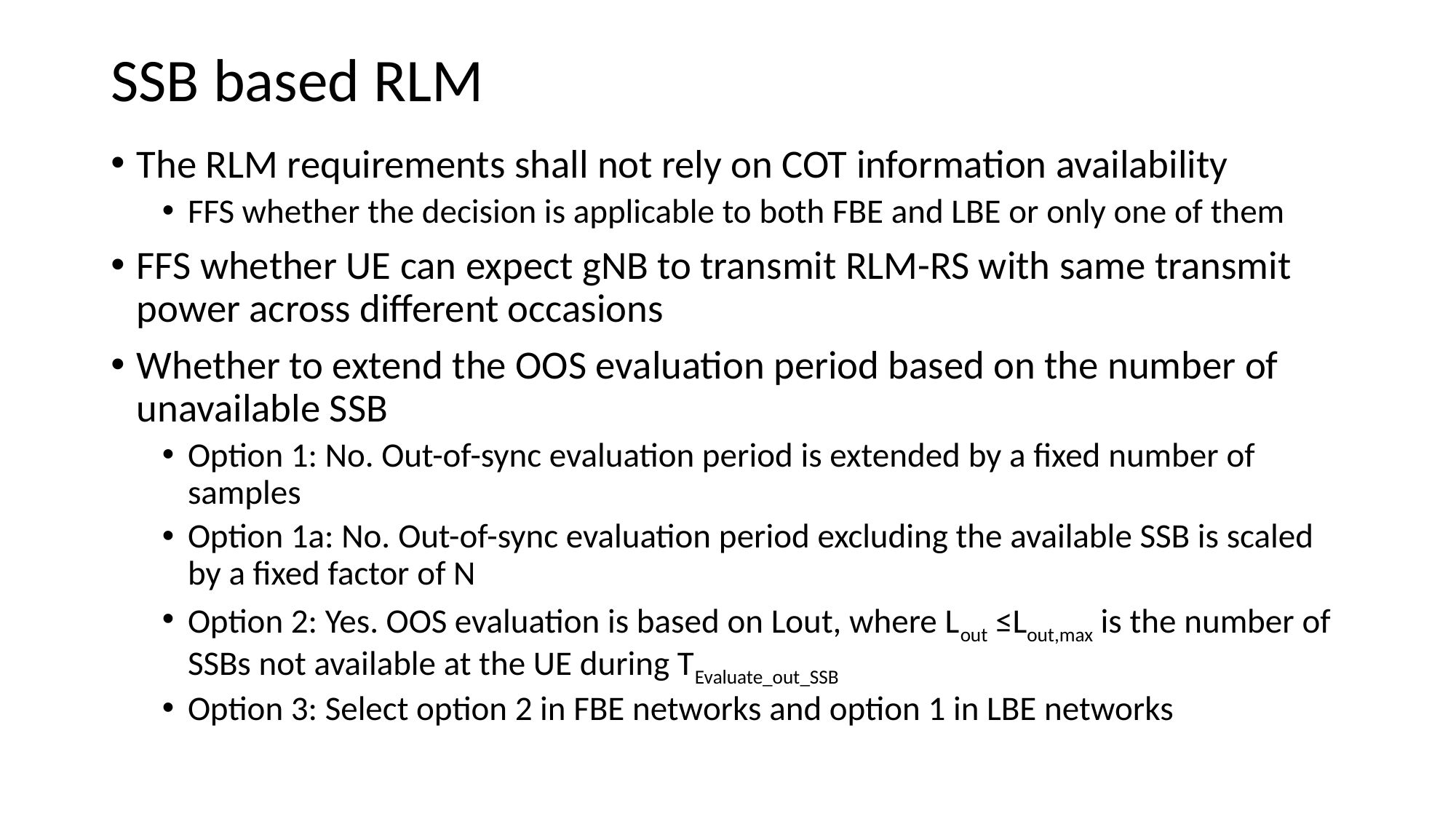

# SSB based RLM
The RLM requirements shall not rely on COT information availability
FFS whether the decision is applicable to both FBE and LBE or only one of them
FFS whether UE can expect gNB to transmit RLM-RS with same transmit power across different occasions
Whether to extend the OOS evaluation period based on the number of unavailable SSB
Option 1: No. Out-of-sync evaluation period is extended by a fixed number of samples
Option 1a: No. Out-of-sync evaluation period excluding the available SSB is scaled by a fixed factor of N
Option 2: Yes. OOS evaluation is based on Lout, where Lout ≤Lout,max is the number of SSBs not available at the UE during TEvaluate_out_SSB
Option 3: Select option 2 in FBE networks and option 1 in LBE networks